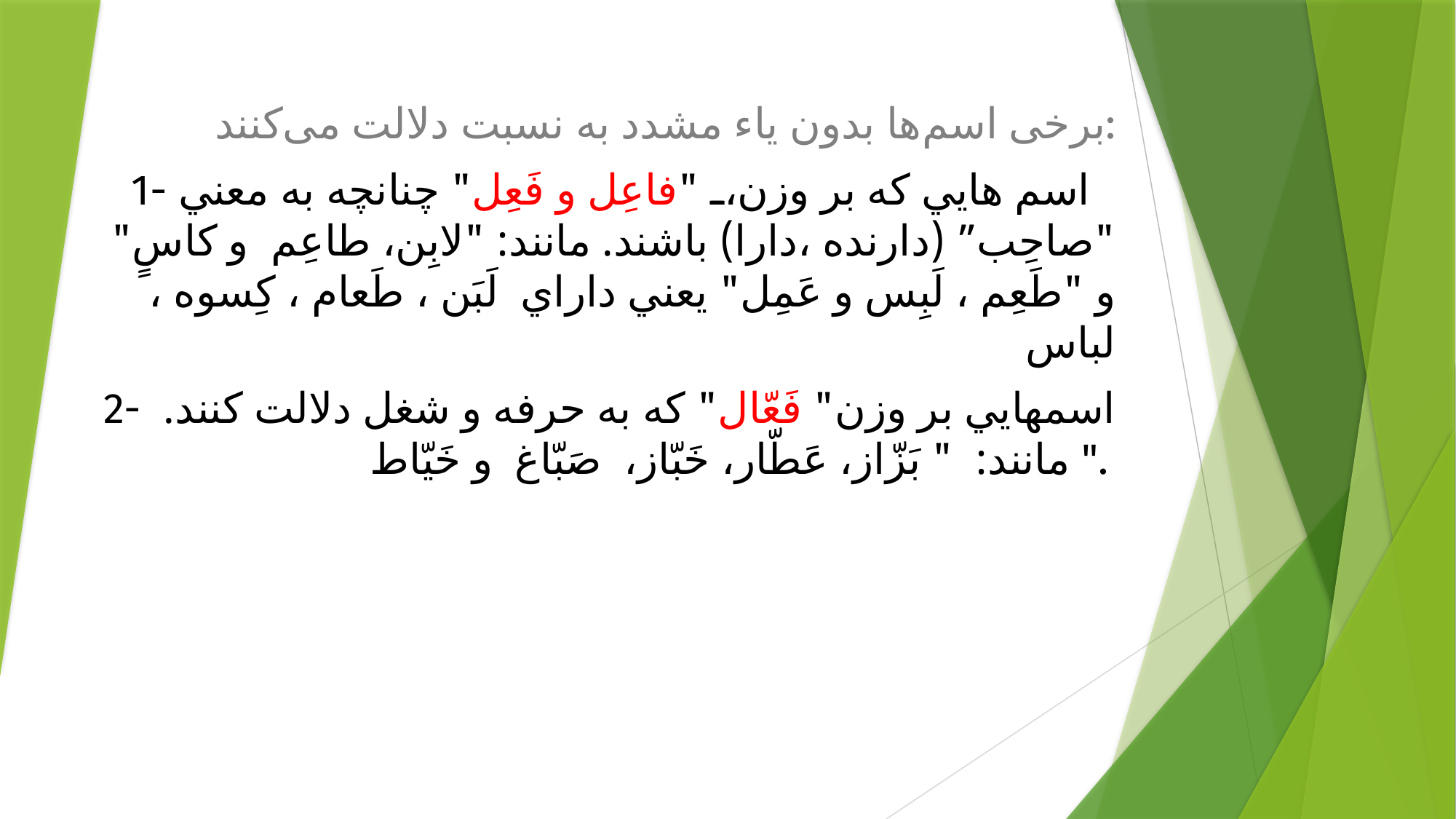

برخی اسم‌ها بدون یاء مشدد به نسبت دلالت می‌کنند:
1- اسم هايي كه بر وزن، "فاعِل و فَعِل" چنانچه به معني "صاحِب” (دارنده ،دارا) باشند. مانند: "لابِن، طاعِم  و كاسٍ"  و "طَعِم ، لَبِس و عَمِل" يعني داراي  لَبَن ، طَعام ، كِسوه ، لباس
2-  اسمهايي بر وزن" فَعّال" كه به حرفه و شغل دلالت كنند. مانند:  " بَزّاز، عَطّار، خَبّاز،  صَبّاغ  و خَيّاط ".